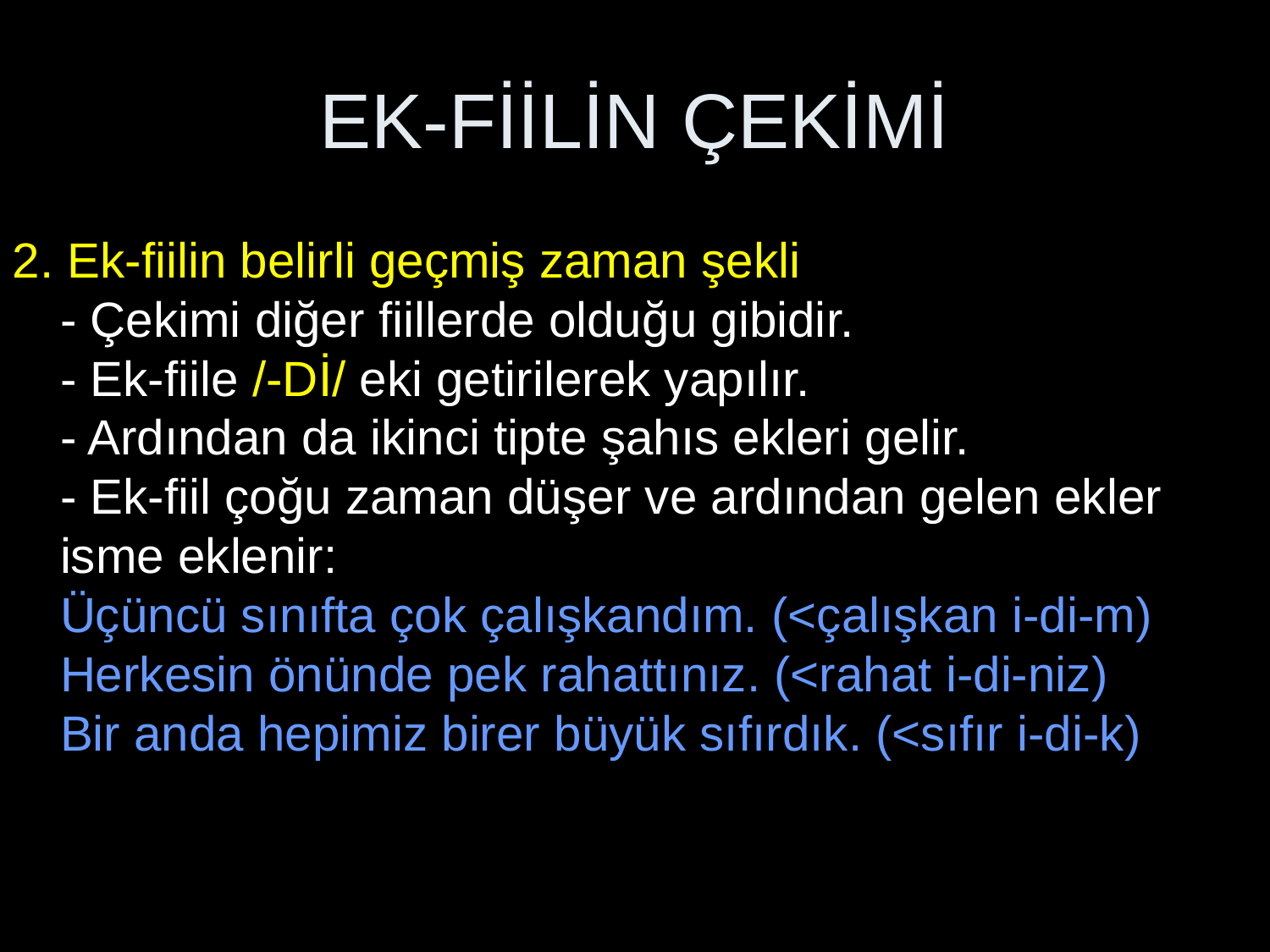

# EK-FİİLİN ÇEKİMİ
2. Ek-fiilin belirli geçmiş zaman şekli
- Çekimi diğer fiillerde olduğu gibidir.
- Ek-fiile /-Dİ/ eki getirilerek yapılır.
- Ardından da ikinci tipte şahıs ekleri gelir.
- Ek-fiil çoğu zaman düşer ve ardından gelen ekler isme eklenir:
Üçüncü sınıfta çok çalışkandım. (<çalışkan i-di-m)
Herkesin önünde pek rahattınız. (<rahat i-di-niz)
Bir anda hepimiz birer büyük sıfırdık. (<sıfır i-di-k)